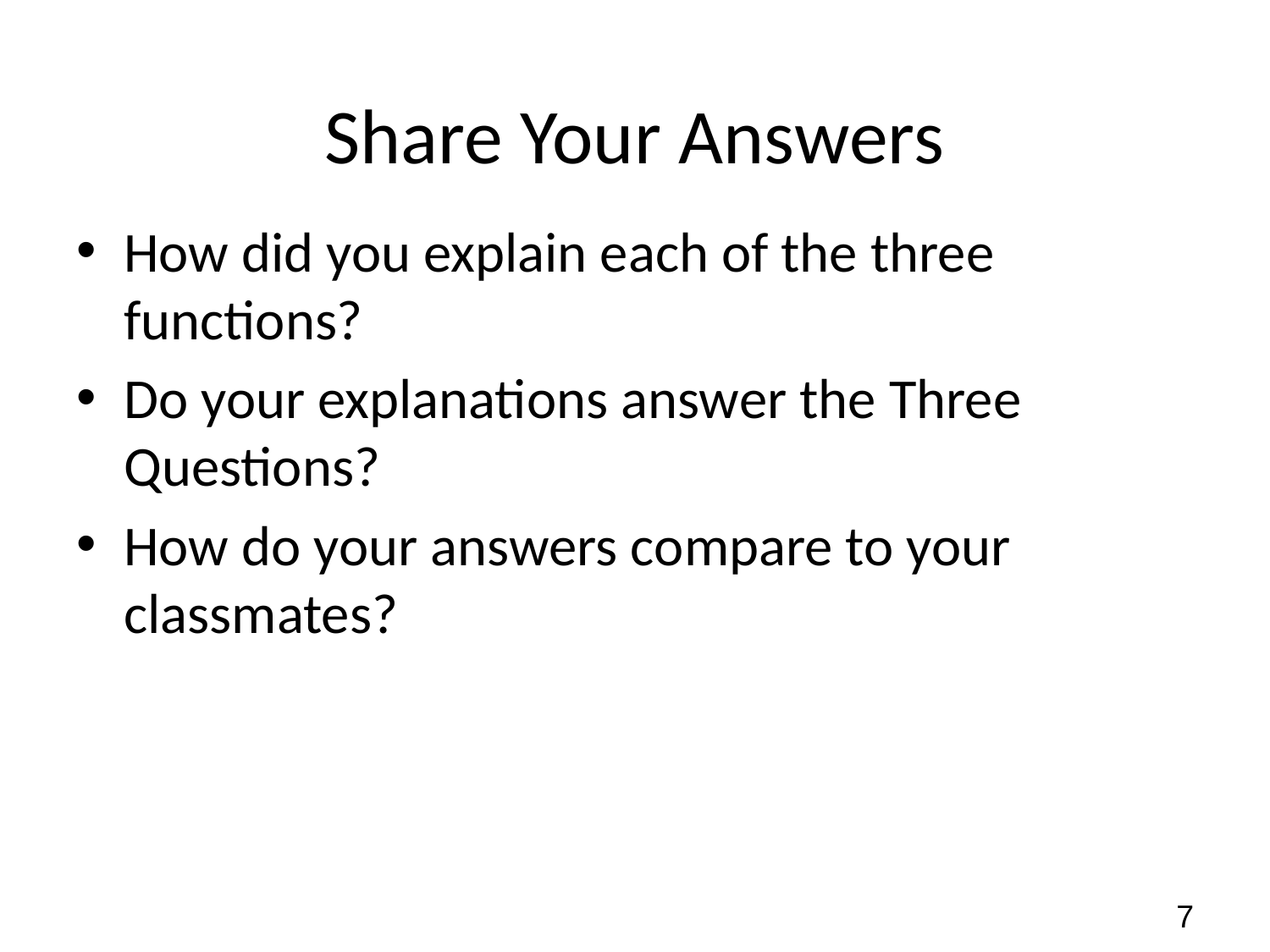

# Share Your Answers
How did you explain each of the three functions?
Do your explanations answer the Three Questions?
How do your answers compare to your classmates?
7